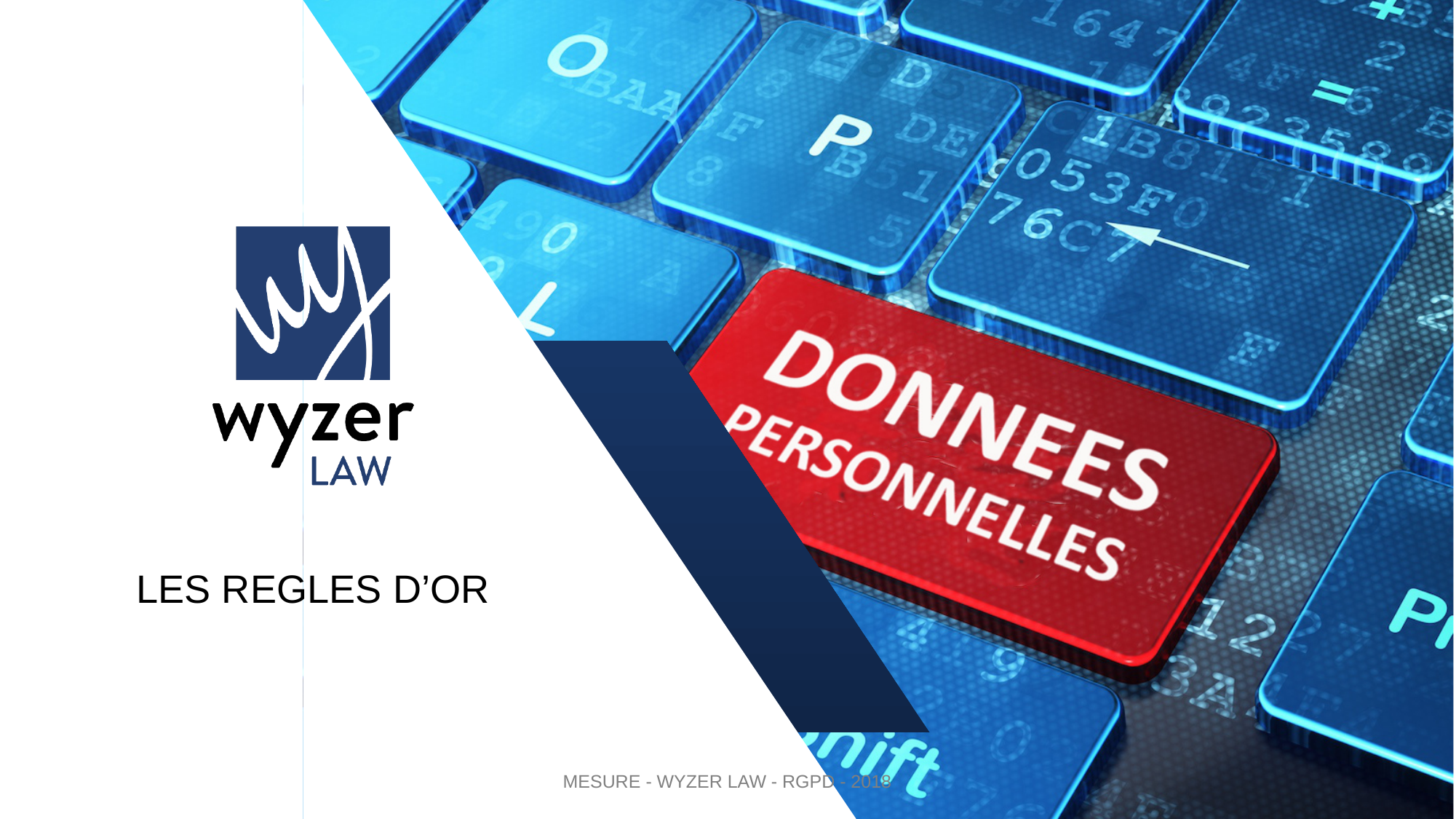

LES REGLES D’OR
MESURE - WYZER LAW - RGPD - 2018